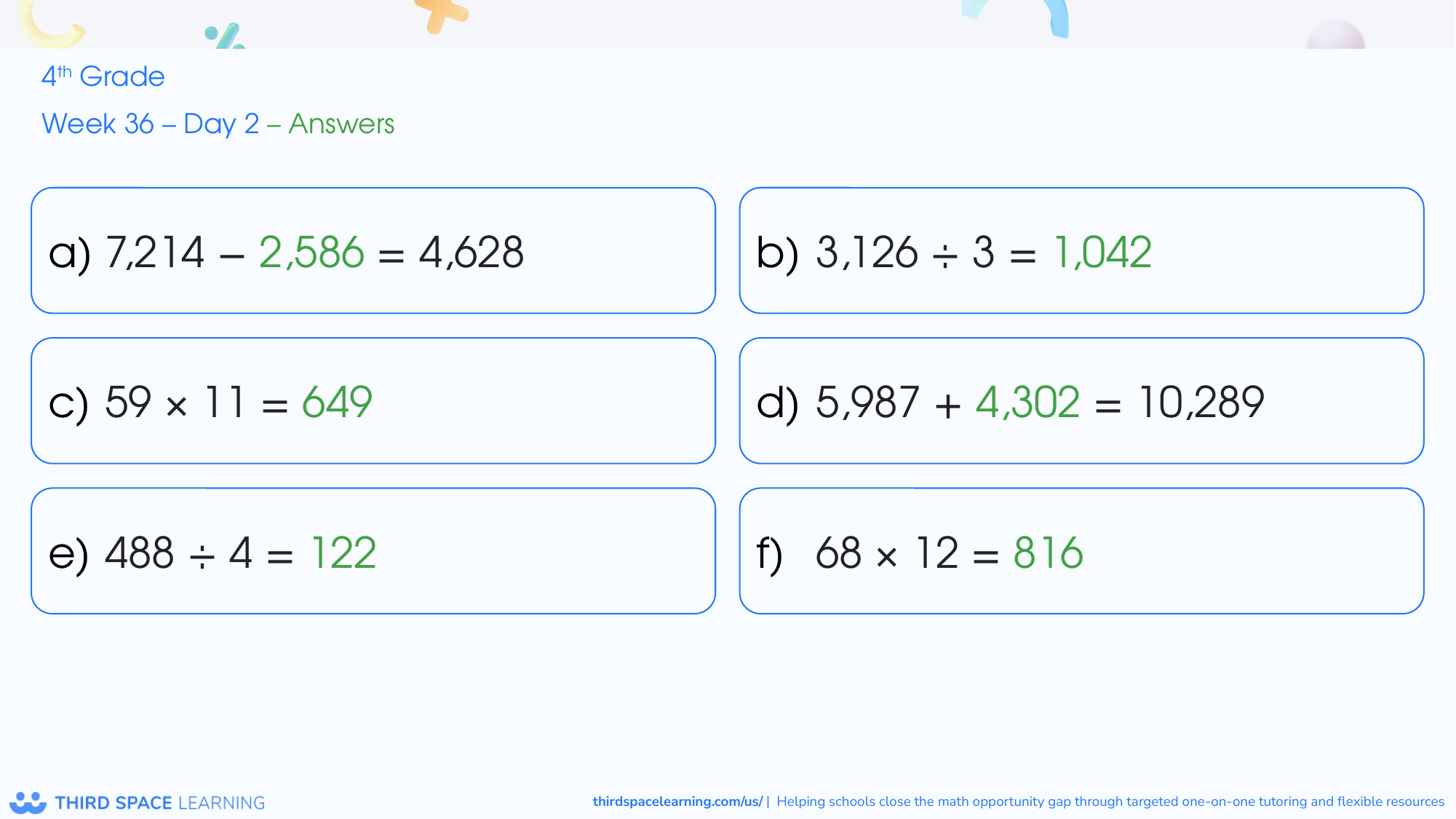

4th Grade
Week 36 – Day 2 – Answers
7,214 − 2,586 = 4,628
3,126 ÷ 3 = 1,042
59 × 11 = 649
5,987 + 4,302 = 10,289
488 ÷ 4 = 122
68 × 12 = 816